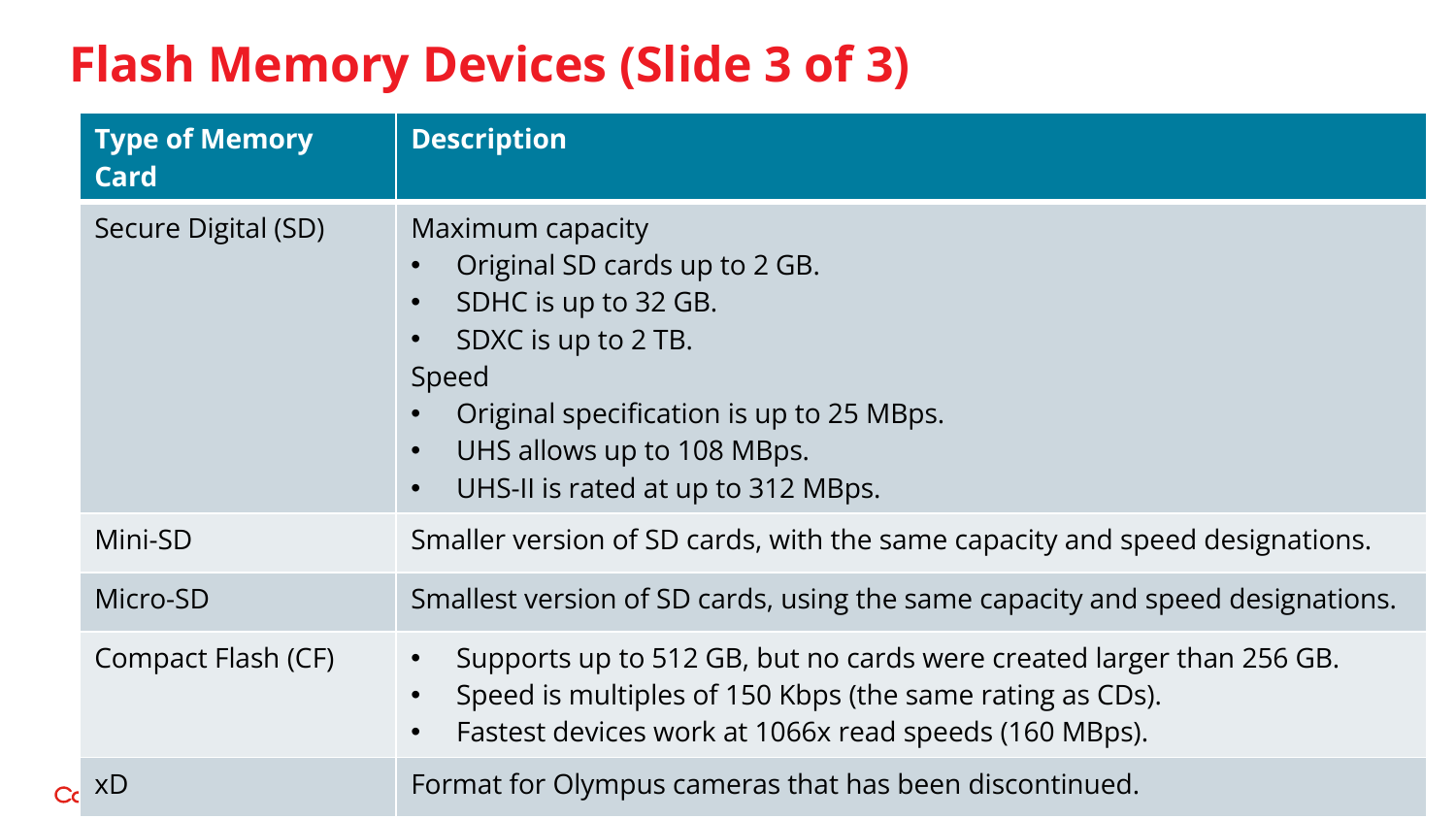

# Flash Memory Devices (Slide 3 of 3)
| Type of Memory Card | Description |
| --- | --- |
| Secure Digital (SD) | Maximum capacity Original SD cards up to 2 GB. SDHC is up to 32 GB. SDXC is up to 2 TB. Speed Original specification is up to 25 MBps. UHS allows up to 108 MBps. UHS-II is rated at up to 312 MBps. |
| Mini-SD | Smaller version of SD cards, with the same capacity and speed designations. |
| Micro-SD | Smallest version of SD cards, using the same capacity and speed designations. |
| Compact Flash (CF) | Supports up to 512 GB, but no cards were created larger than 256 GB. Speed is multiples of 150 Kbps (the same rating as CDs). Fastest devices work at 1066x read speeds (160 MBps). |
| xD | Format for Olympus cameras that has been discontinued. |
62